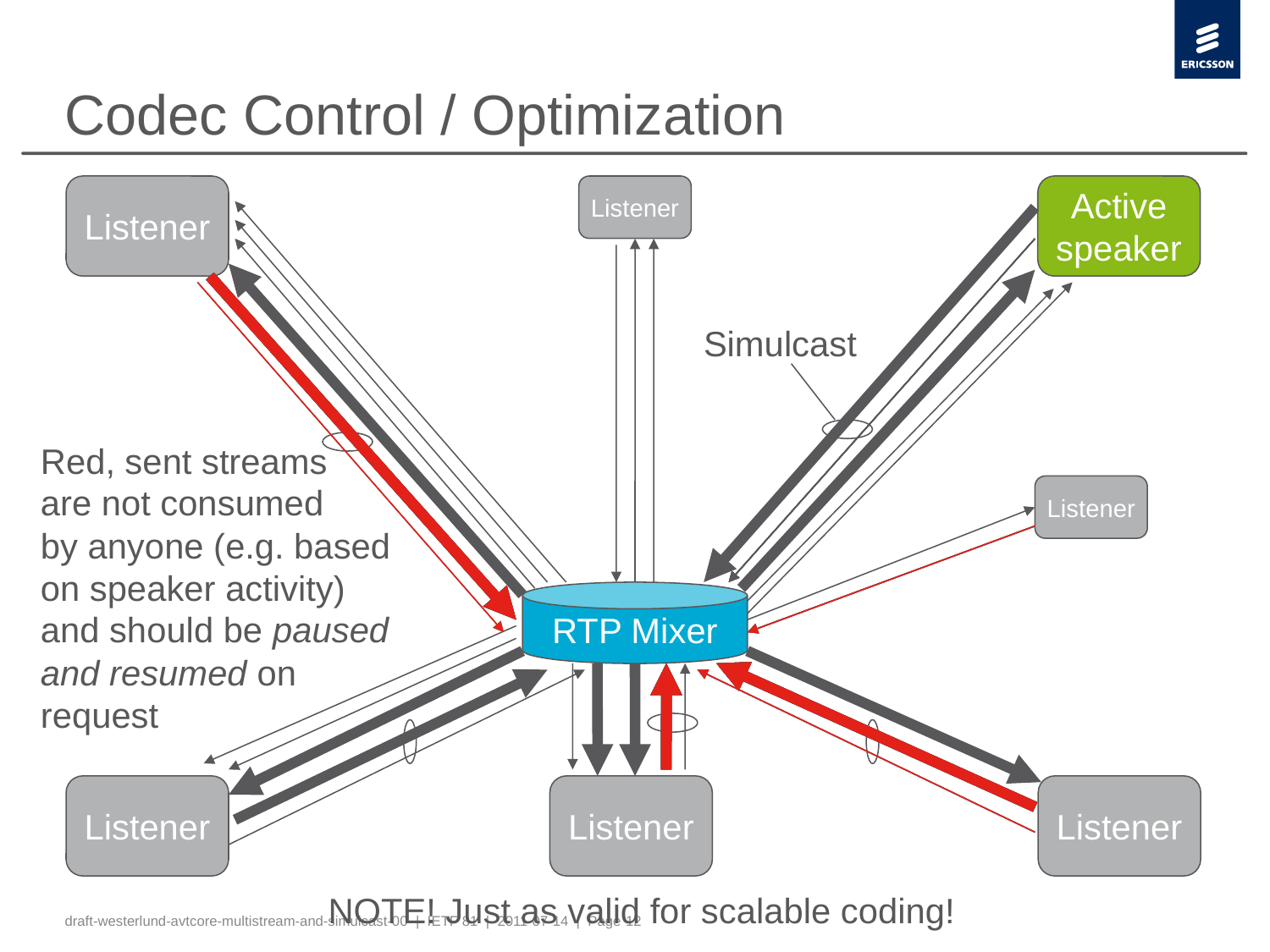

# Codec Control / Optimization
Listener
Listener
Active
speaker

Simulcast

Red, sent streams
are not consumed
by anyone (e.g. based
on speaker activity)
and should be paused
and resumed on
request

Listener

RTP Mixer

Listener
Listener
Listener
NOTE! Just as valid for scalable coding!